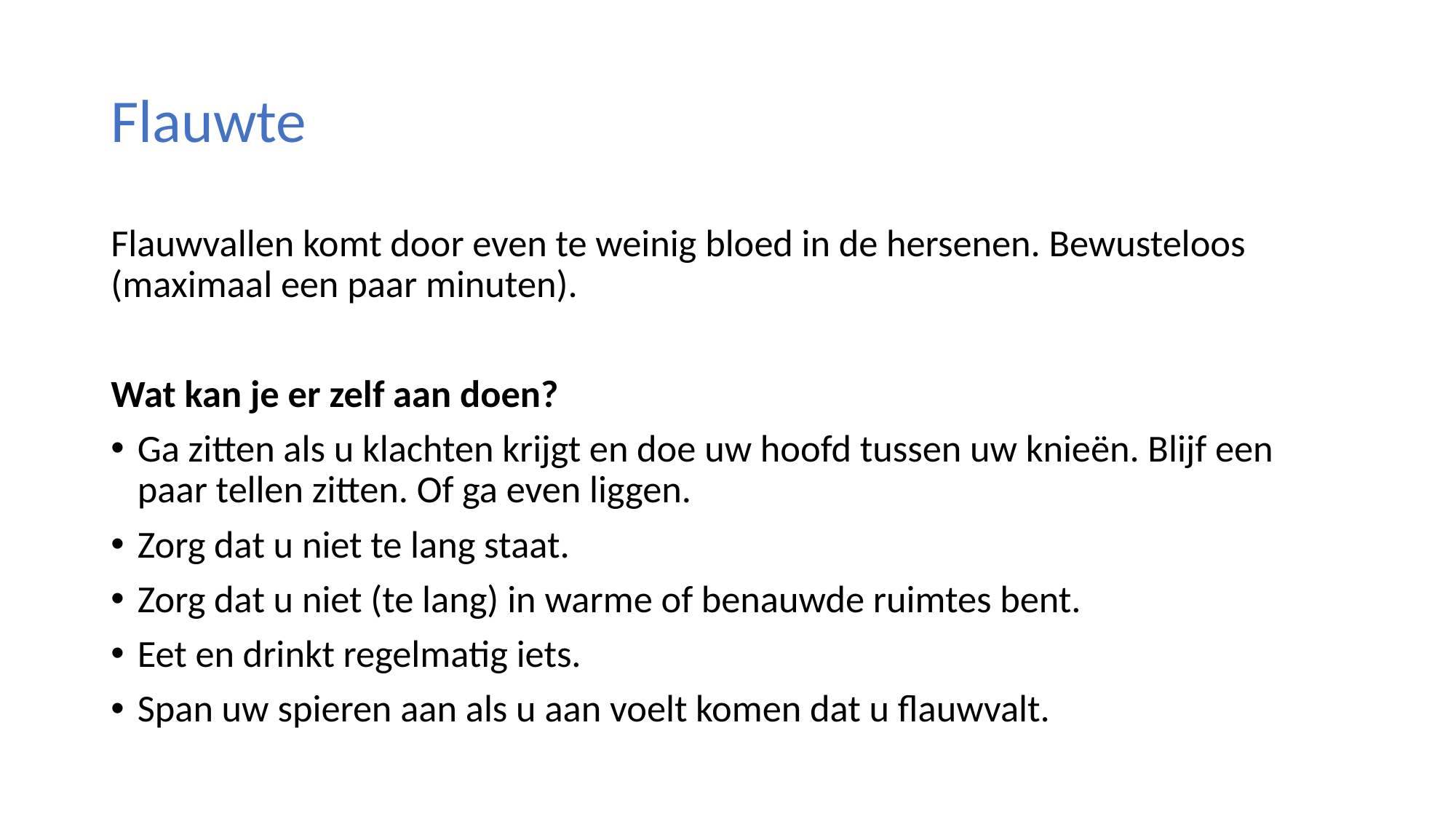

# Flauwte
Flauwvallen komt door even te weinig bloed in de hersenen. Bewusteloos (maximaal een paar minuten).

Wat kan je er zelf aan doen?
Ga zitten als u klachten krijgt en doe uw hoofd tussen uw knieën. Blijf een paar tellen zitten. Of ga even liggen.
Zorg dat u niet te lang staat.
Zorg dat u niet (te lang) in warme of benauwde ruimtes bent.
Eet en drinkt regelmatig iets.
Span uw spieren aan als u aan voelt komen dat u flauwvalt.